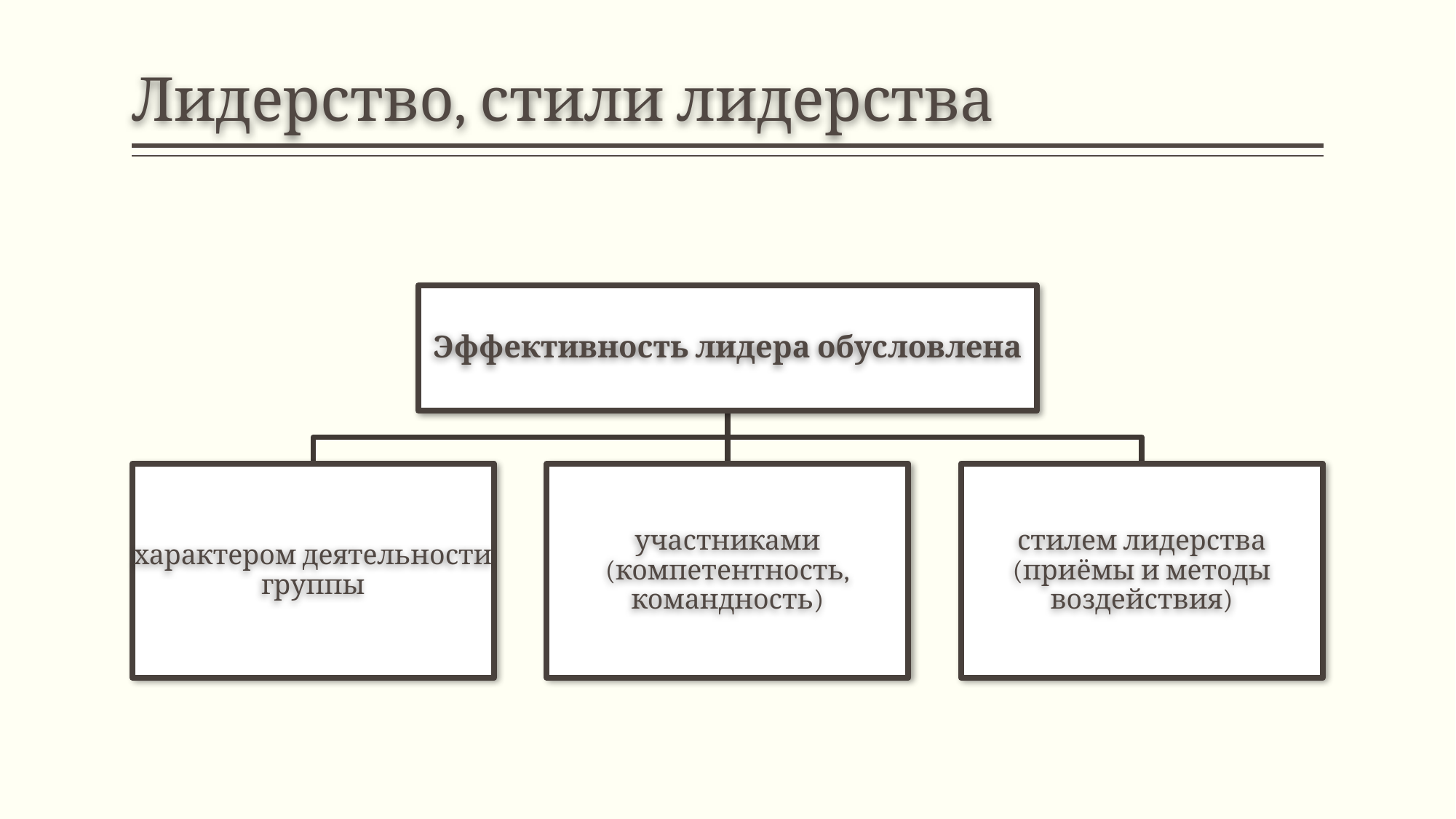

# Лидерство, стили лидерства

Эффективность лидера обусловлена

характером деятельности группы

участниками (компетентность, командность)

стилем лидерства (приёмы и методы воздействия)